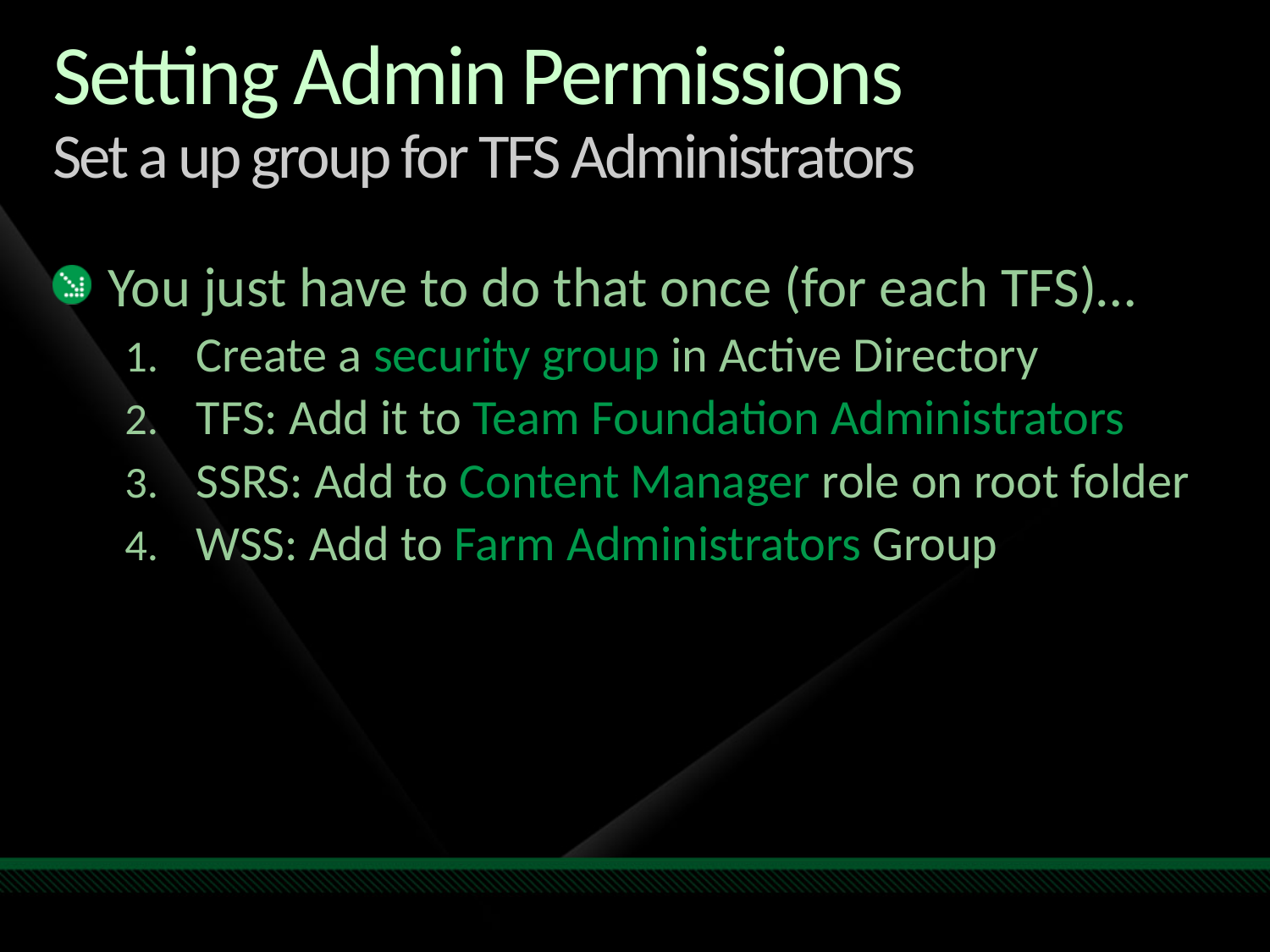

# Setting Admin Permissions Set a up group for TFS Administrators

You just have to do that once (for each TFS)…
Create a security group in Active Directory
TFS: Add it to Team Foundation Administrators
SSRS: Add to Content Manager role on root folder
WSS: Add to Farm Administrators Group